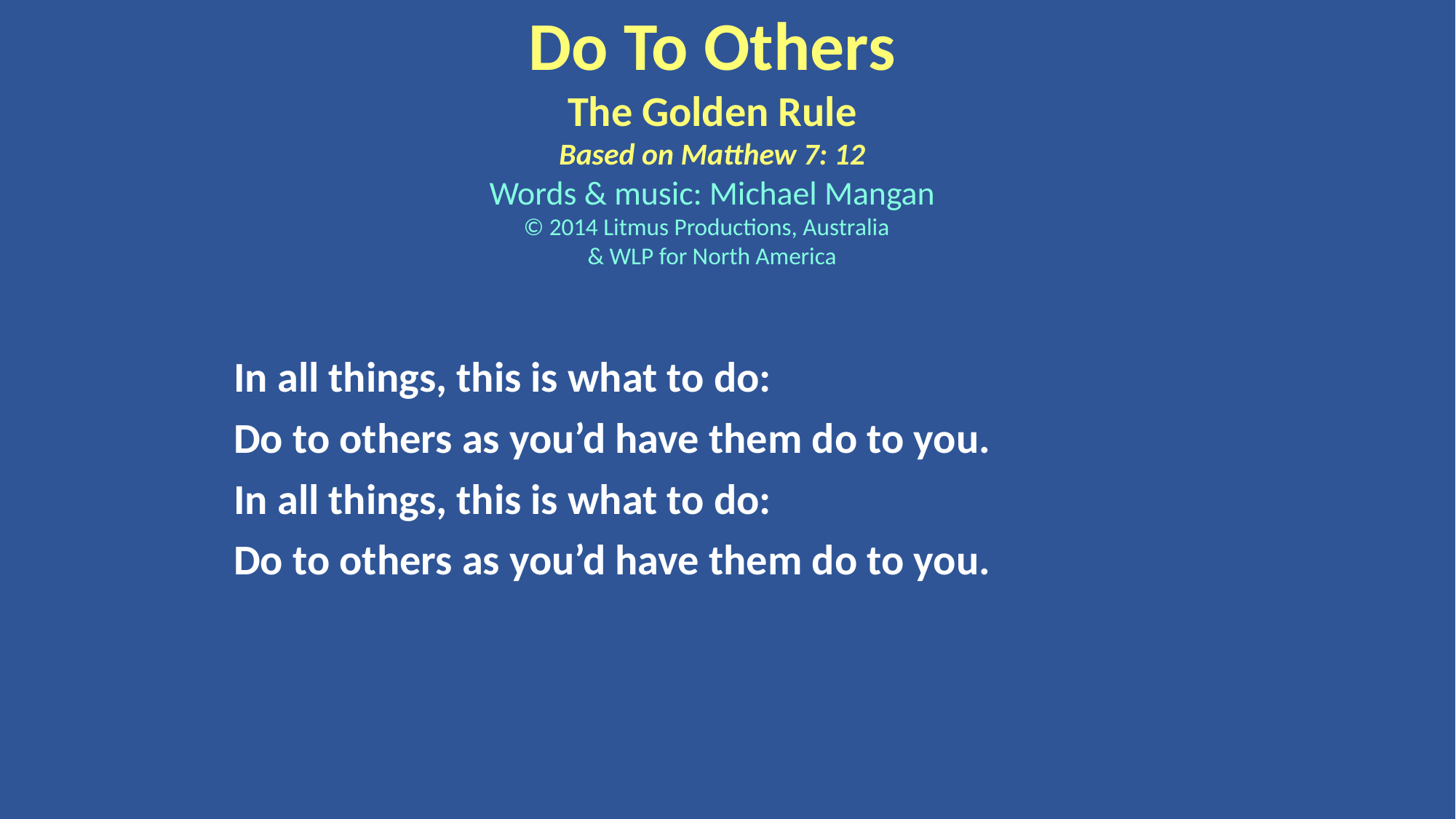

Do To Others
The Golden Rule
Based on Matthew 7: 12
Words & music: Michael Mangan
© 2014 Litmus Productions, Australia
& WLP for North America
In all things, this is what to do:
Do to others as you’d have them do to you.
In all things, this is what to do:
Do to others as you’d have them do to you.